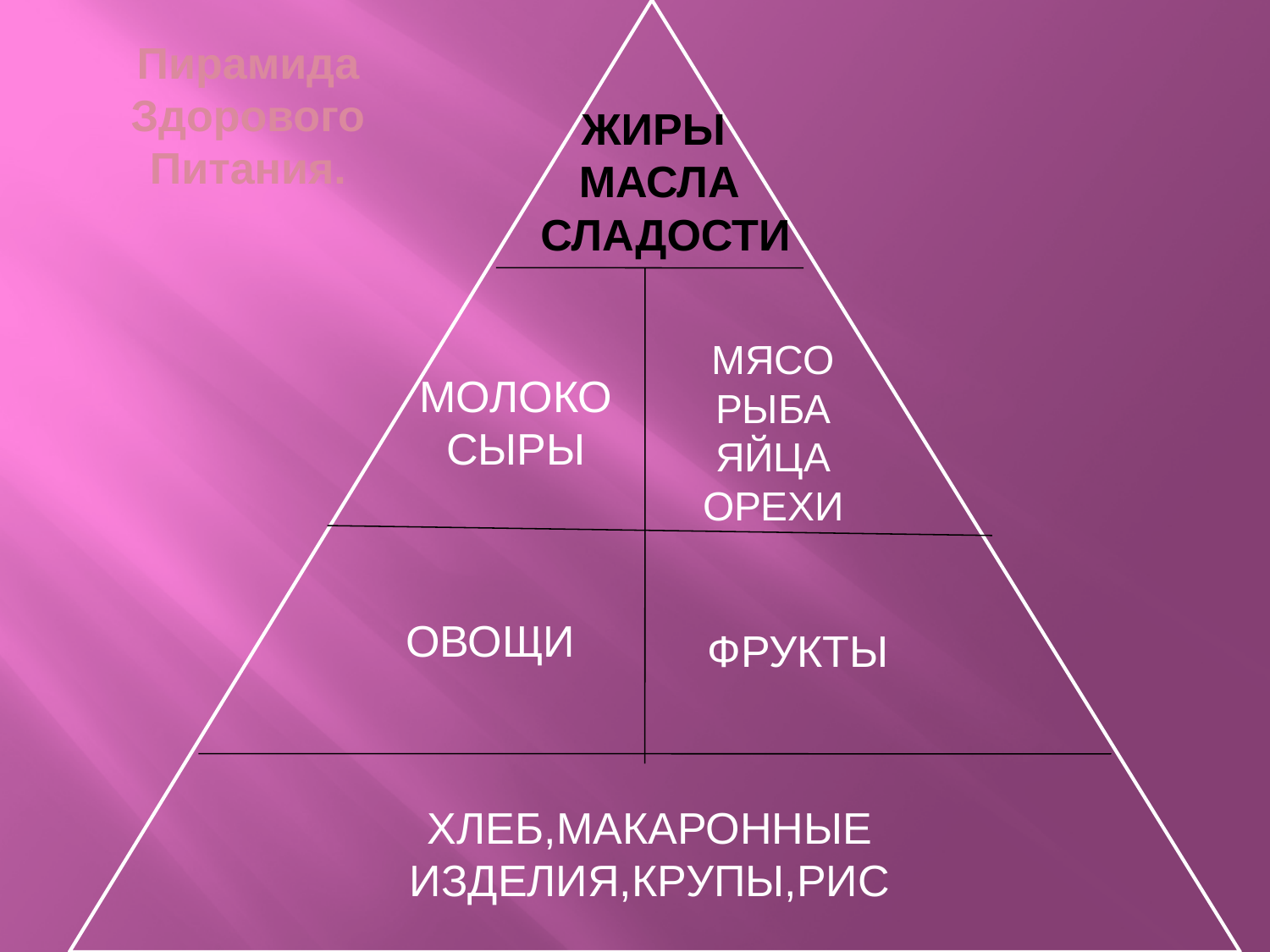

Пирамида
Здорового
Питания.

# ЖИРЫ МАСЛА СЛАДОСТИ
МОЛОКО
СЫРЫ
МЯСО
РЫБА
ЯЙЦА
ОРЕХИ
ОВОЩИ
ФРУКТЫ
ХЛЕБ,МАКАРОННЫЕ ИЗДЕЛИЯ,КРУПЫ,РИС